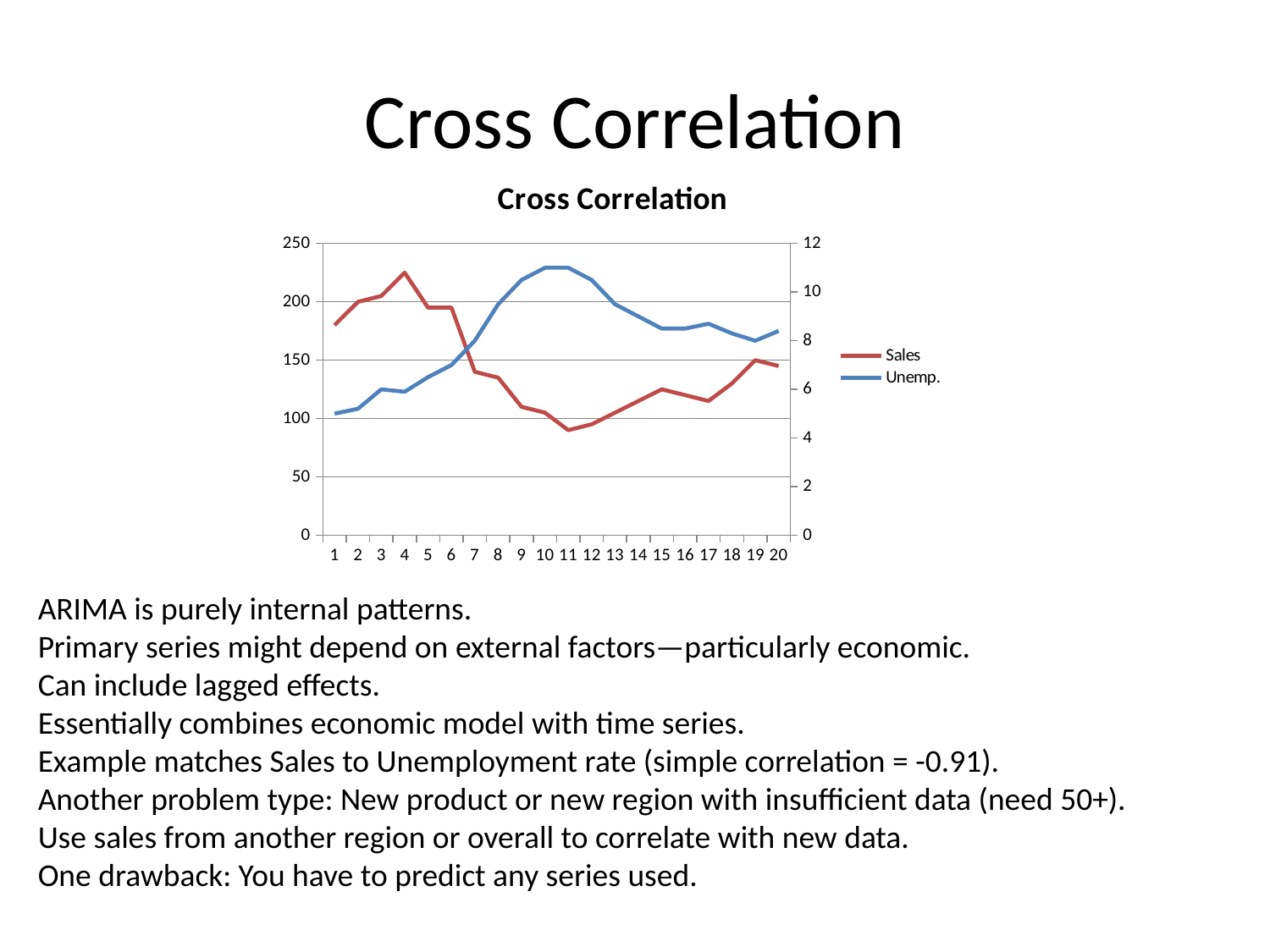

# Cross Correlation

### Chart: Cross Correlation

| Category | Sales | Unemp. |
|---|---|---|
| 1 | 180.0 | 5.0 |
| 2 | 200.0 | 5.2 |
| 3 | 205.0 | 6.0 |
| 4 | 225.0 | 5.9 |
| 5 | 195.0 | 6.5 |
| 6 | 195.0 | 7.0 |
| 7 | 140.0 | 8.0 |
| 8 | 135.0 | 9.5 |
| 9 | 110.0 | 10.5 |
| 10 | 105.0 | 11.0 |
| 11 | 90.0 | 11.0 |
| 12 | 95.0 | 10.5 |
| 13 | 105.0 | 9.5 |
| 14 | 115.0 | 9.0 |
| 15 | 125.0 | 8.5 |
| 16 | 120.0 | 8.5 |
| 17 | 115.0 | 8.700000000000001 |
| 18 | 130.0 | 8.3 |
| 19 | 150.0 | 8.0 |
| 20 | 145.0 | 8.4 |
ARIMA is purely internal patterns.
Primary series might depend on external factors—particularly economic.
Can include lagged effects.
Essentially combines economic model with time series.
Example matches Sales to Unemployment rate (simple correlation = -0.91).
Another problem type: New product or new region with insufficient data (need 50+).
Use sales from another region or overall to correlate with new data.
One drawback: You have to predict any series used.